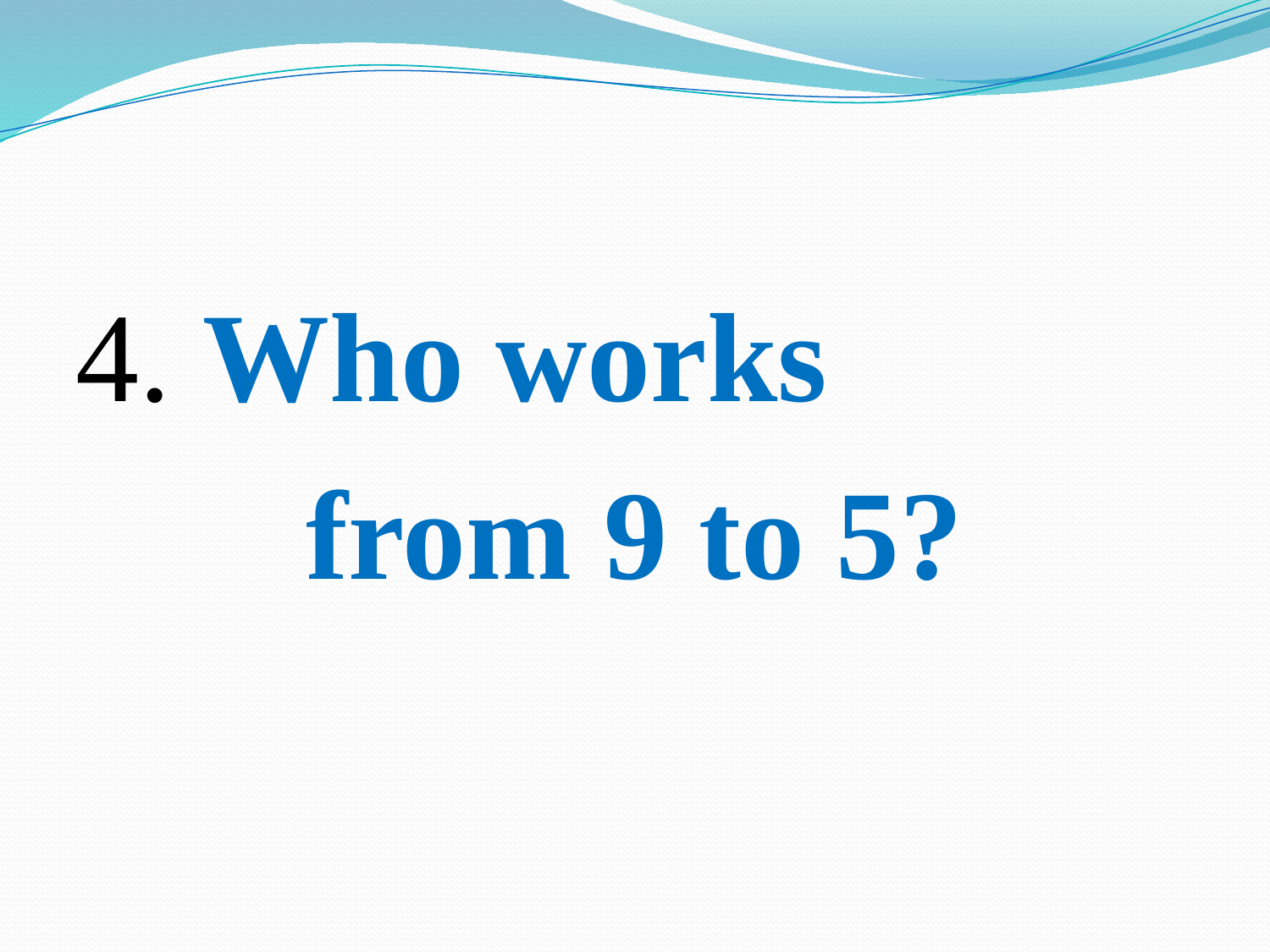

#
4. Who works
from 9 to 5?